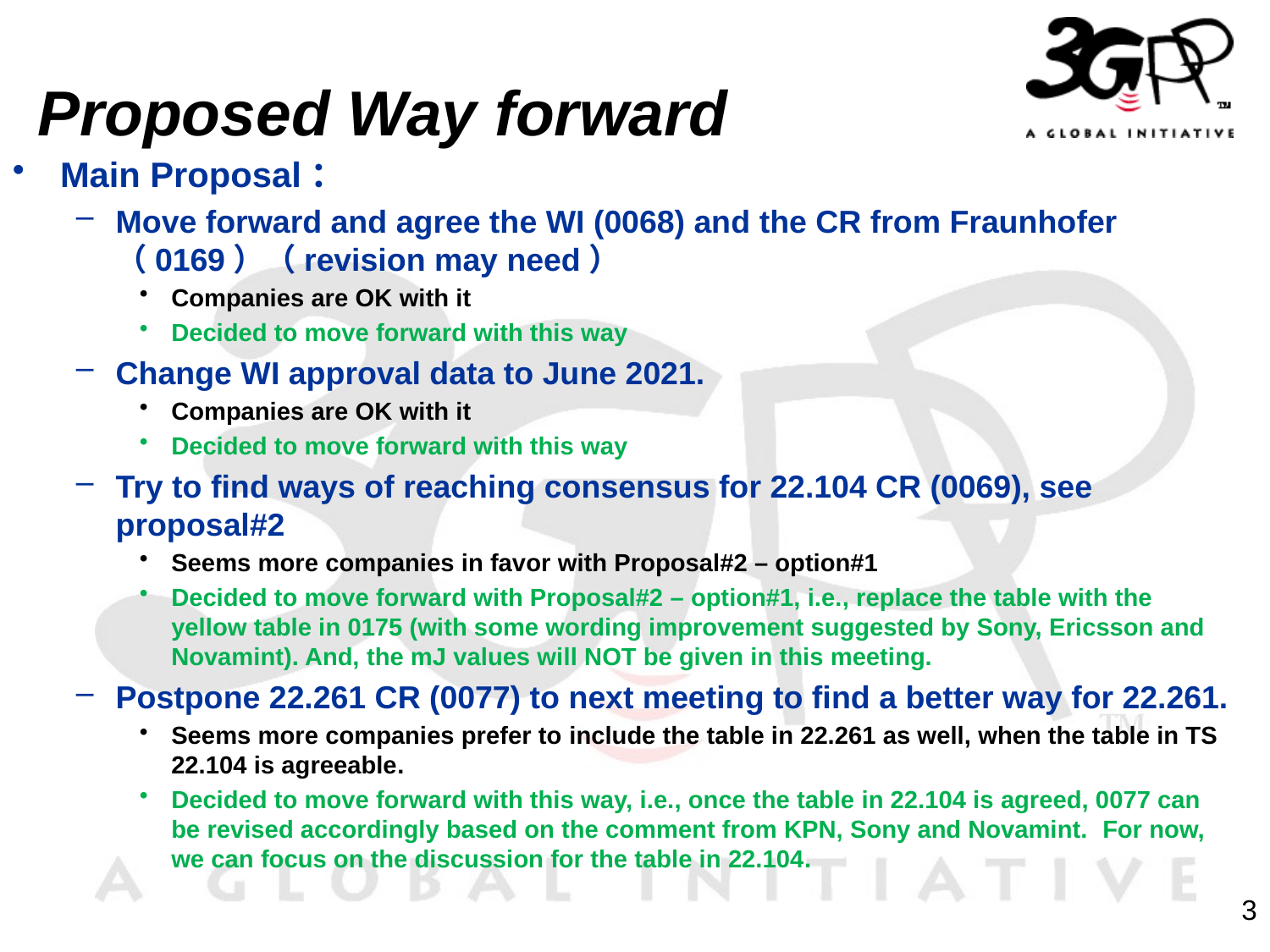

# Proposed Way forward
Main Proposal：
Move forward and agree the WI (0068) and the CR from Fraunhofer （0169）（revision may need）
Companies are OK with it
Decided to move forward with this way
Change WI approval data to June 2021.
Companies are OK with it
Decided to move forward with this way
Try to find ways of reaching consensus for 22.104 CR (0069), see proposal#2
Seems more companies in favor with Proposal#2 – option#1
Decided to move forward with Proposal#2 – option#1, i.e., replace the table with the yellow table in 0175 (with some wording improvement suggested by Sony, Ericsson and Novamint). And, the mJ values will NOT be given in this meeting.
Postpone 22.261 CR (0077) to next meeting to find a better way for 22.261.
Seems more companies prefer to include the table in 22.261 as well, when the table in TS 22.104 is agreeable.
Decided to move forward with this way, i.e., once the table in 22.104 is agreed, 0077 can be revised accordingly based on the comment from KPN, Sony and Novamint.  For now, we can focus on the discussion for the table in 22.104.

3